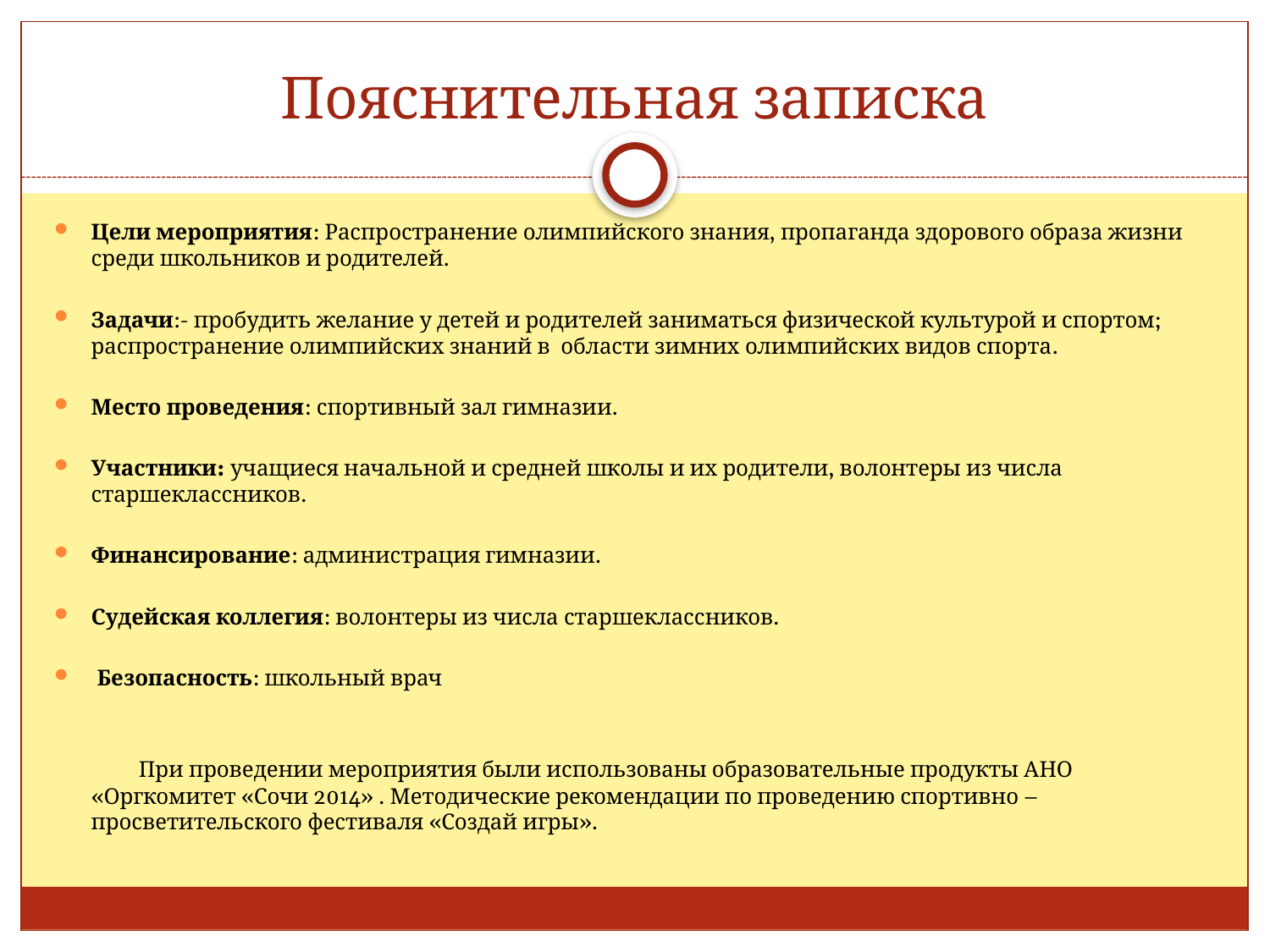

# Пояснительная записка
Цели мероприятия: Распространение олимпийского знания, пропаганда здорового образа жизни среди школьников и родителей.

Задачи:- пробудить желание у детей и родителей заниматься физической культурой и спортом; распространение олимпийских знаний в  области зимних олимпийских видов спорта.

Место проведения: спортивный зал гимназии.

Участники: учащиеся начальной и средней школы и их родители, волонтеры из числа старшеклассников.

Финансирование: администрация гимназии.

Судейская коллегия: волонтеры из числа старшеклассников.

 Безопасность: школьный врач

  При проведении мероприятия были использованы образовательные продукты АНО «Оргкомитет «Сочи 2014» . Методические рекомендации по проведению спортивно – просветительского фестиваля «Создай игры».